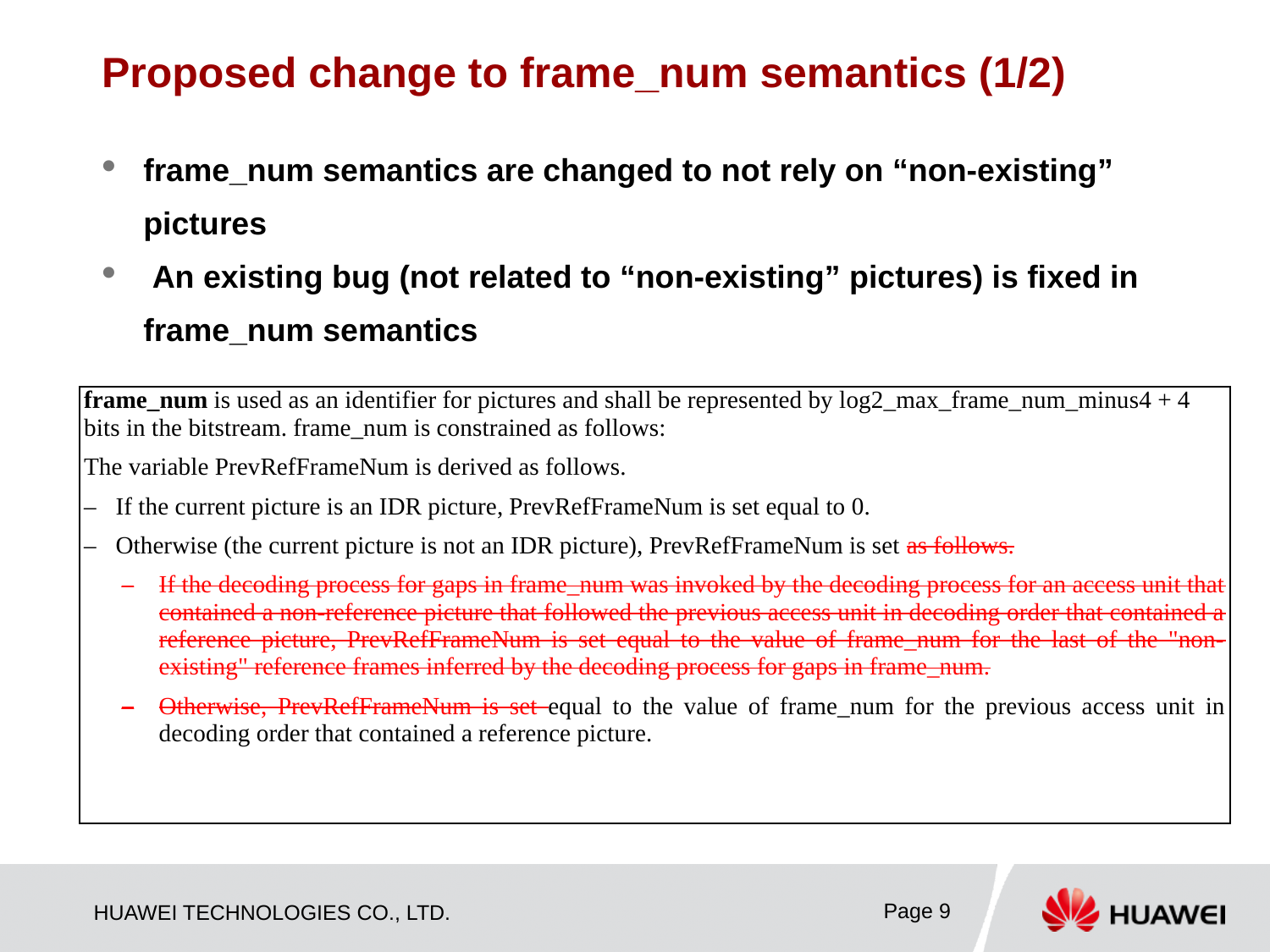

# Proposed change to frame_num semantics (1/2)
frame_num semantics are changed to not rely on “non-existing” pictures
 An existing bug (not related to “non-existing” pictures) is fixed in frame_num semantics

| frame\_num is used as an identifier for pictures and shall be represented by log2\_max\_frame\_num\_minus4 + 4 bits in the bitstream. frame\_num is constrained as follows: The variable PrevRefFrameNum is derived as follows. – If the current picture is an IDR picture, PrevRefFrameNum is set equal to 0. – Otherwise (the current picture is not an IDR picture), PrevRefFrameNum is set as follows. – If the decoding process for gaps in frame\_num was invoked by the decoding process for an access unit that contained a non-reference picture that followed the previous access unit in decoding order that contained a reference picture, PrevRefFrameNum is set equal to the value of frame\_num for the last of the "non-existing" reference frames inferred by the decoding process for gaps in frame\_num. – Otherwise, PrevRefFrameNum is set equal to the value of frame\_num for the previous access unit in decoding order that contained a reference picture. |
| --- |
Page 9